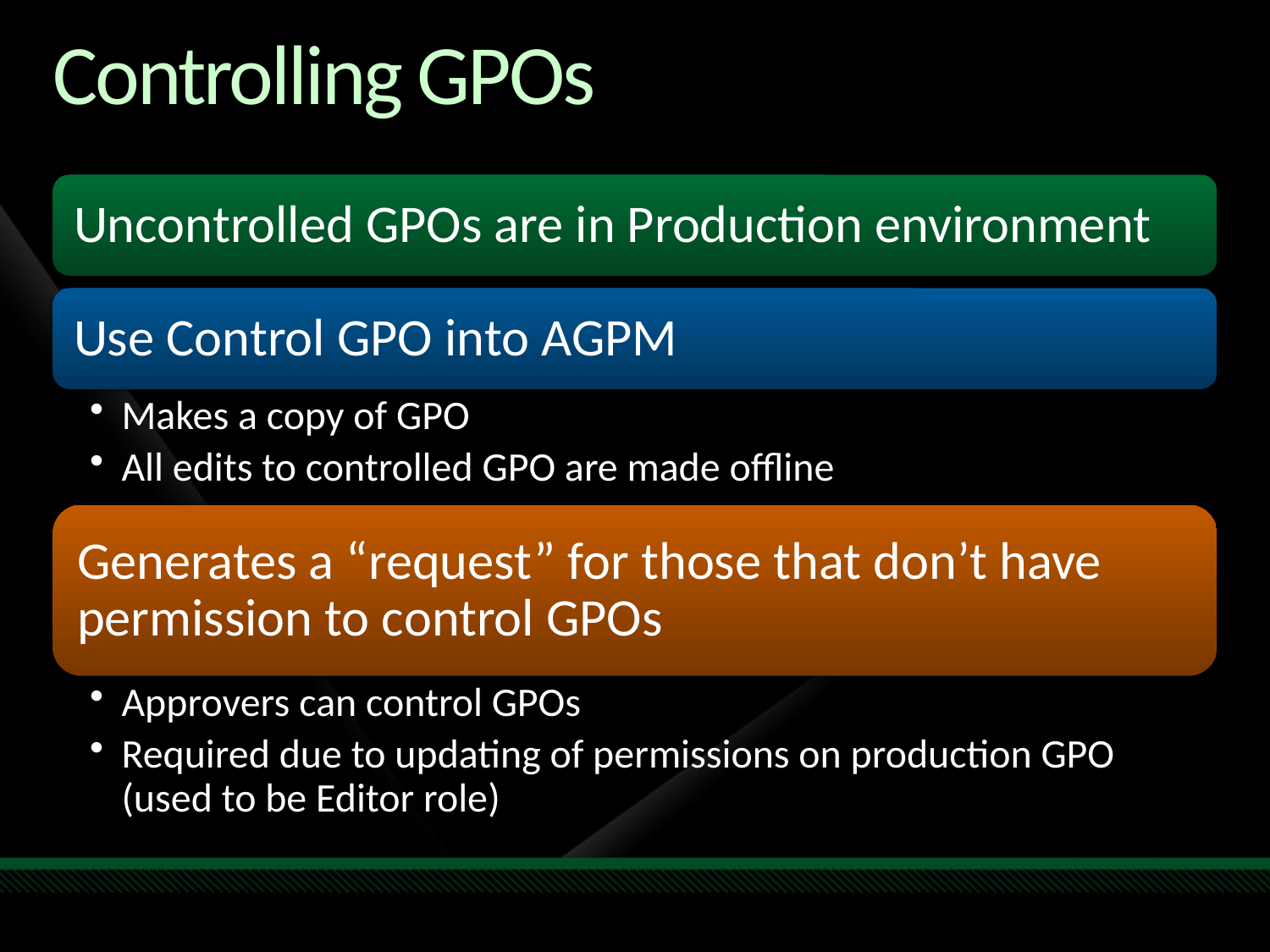

# Controlling GPOs
Uncontrolled GPOs are in Production environment
Use Control GPO into AGPM
Makes a copy of GPO
All edits to controlled GPO are made offline
Generates a “request” for those that don’t have permission to control GPOs
Approvers can control GPOs
Required due to updating of permissions on production GPO (used to be Editor role)